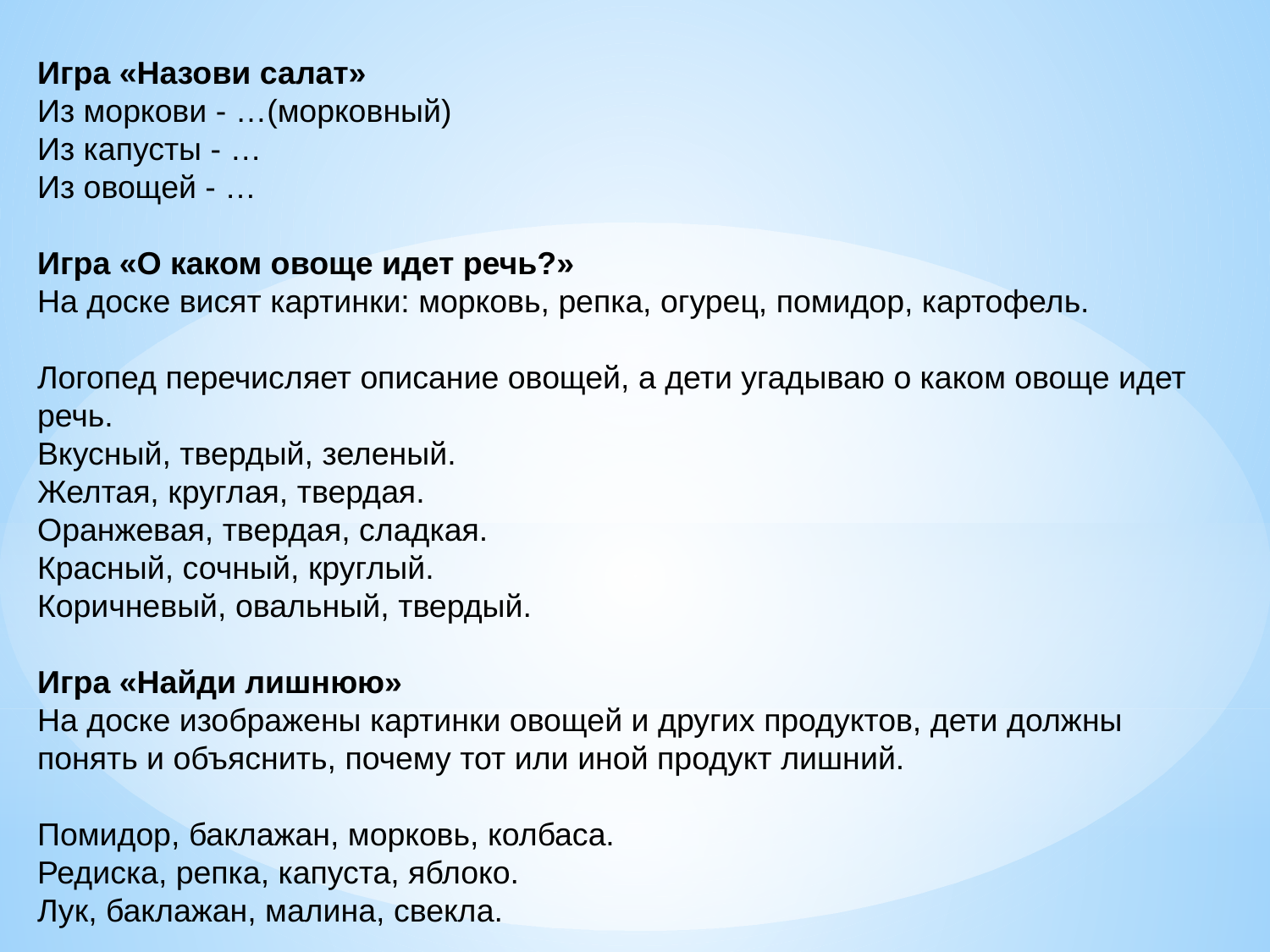

Игра «Назови салат»
Из моркови - …(морковный)
Из капусты - …
Из овощей - …

Игра «О каком овоще идет речь?»
На доске висят картинки: морковь, репка, огурец, помидор, картофель.

Логопед перечисляет описание овощей, а дети угадываю о каком овоще идет речь.
Вкусный, твердый, зеленый.
Желтая, круглая, твердая.
Оранжевая, твердая, сладкая.
Красный, сочный, круглый.
Коричневый, овальный, твердый.

Игра «Найди лишнюю»
На доске изображены картинки овощей и других продуктов, дети должны понять и объяснить, почему тот или иной продукт лишний.

Помидор, баклажан, морковь, колбаса.
Редиска, репка, капуста, яблоко.
Лук, баклажан, малина, свекла.